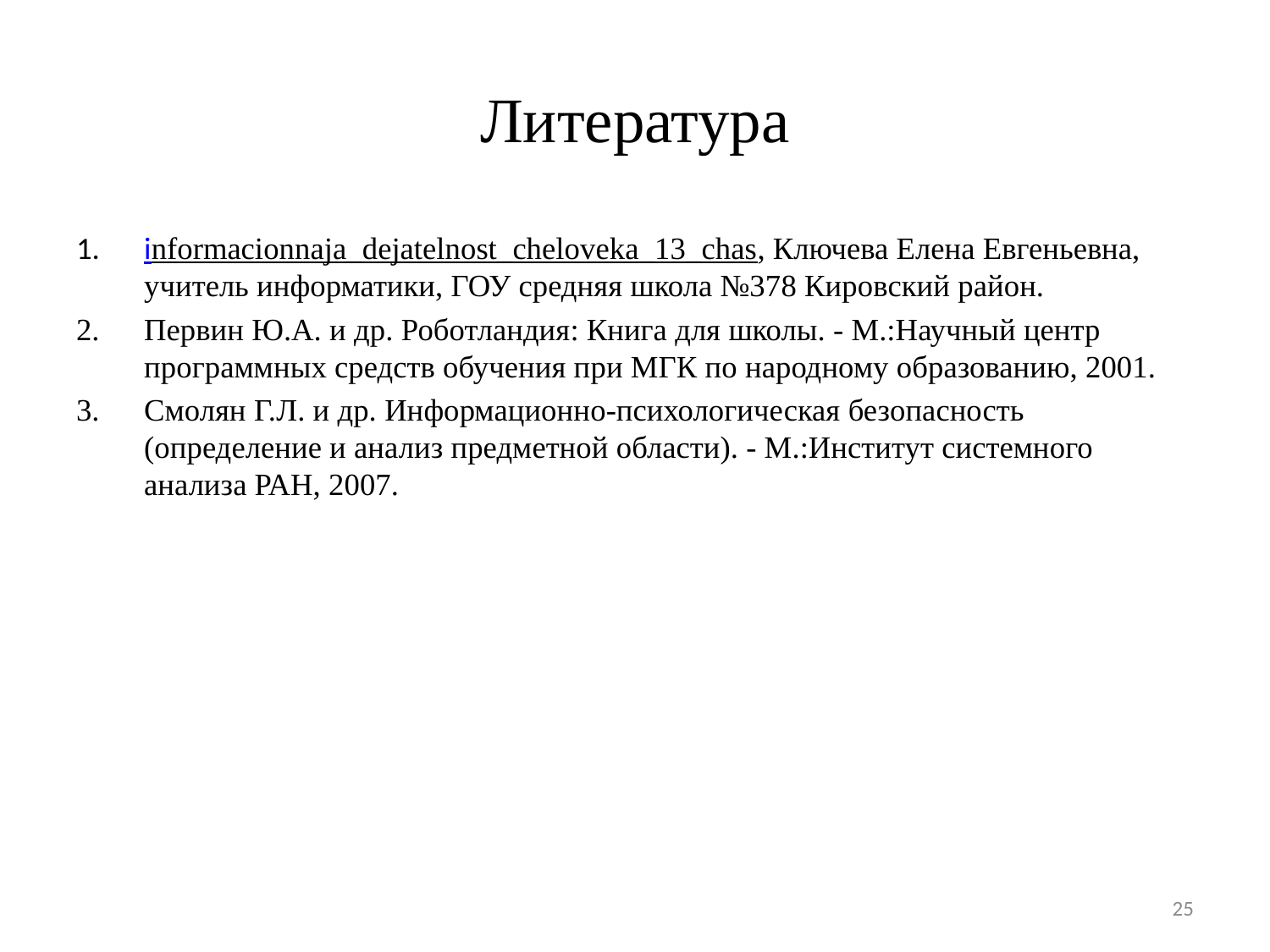

# Литература
informacionnaja_dejatelnost_cheloveka_13_chas, Ключева Елена Евгеньевна, учитель информатики, ГОУ средняя школа №378 Кировский район.
Первин Ю.А. и др. Роботландия: Книга для школы. - М.:Научный центр программных средств обучения при МГК по народному образованию, 2001.
Смолян Г.Л. и др. Информационно-психологическая безопасность (определение и анализ предметной области). - М.:Институт системного анализа РАН, 2007.

25